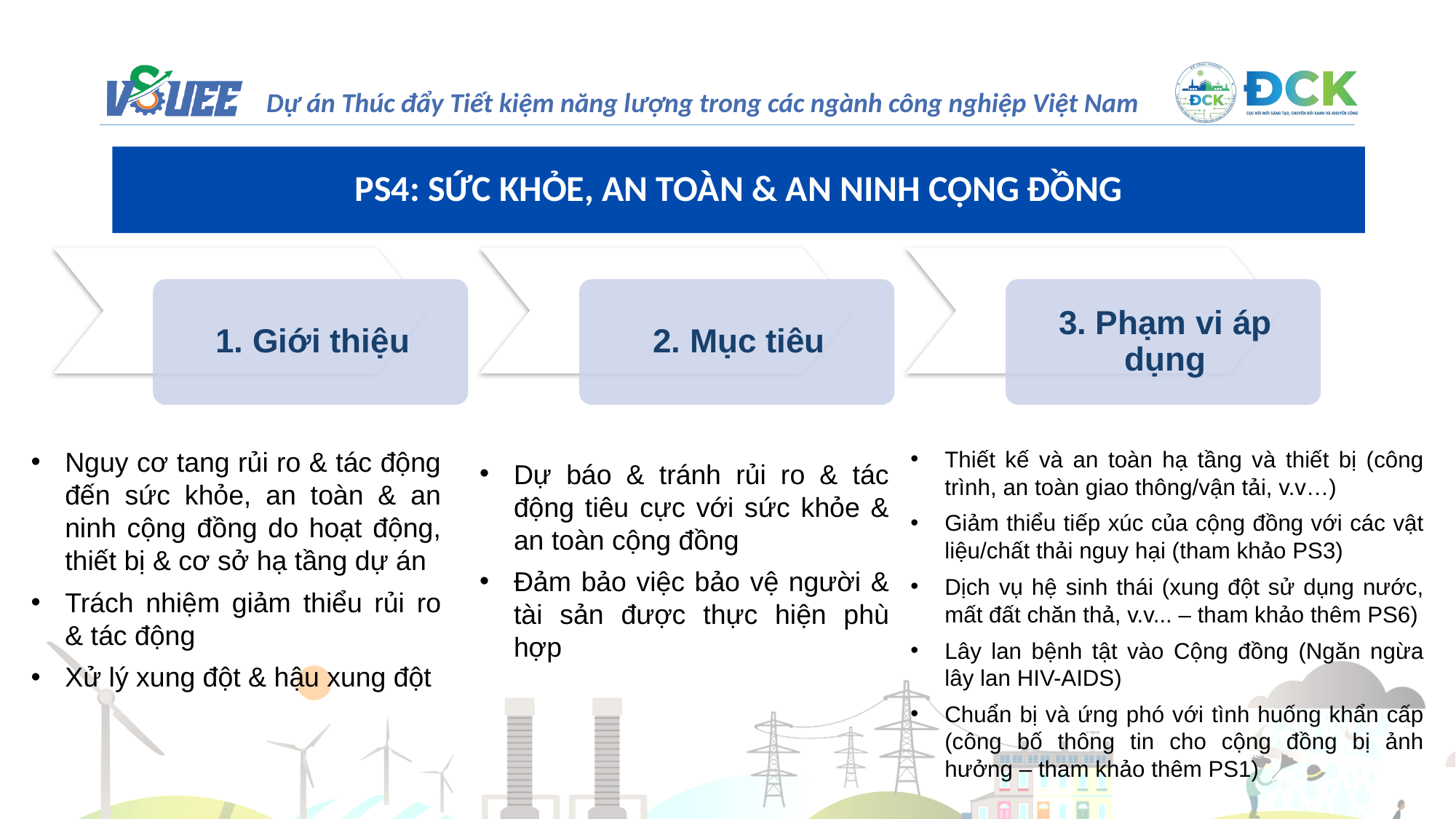

PS4: SỨC KHỎE, AN TOÀN & AN NINH CỘNG ĐỒNG
1. Giới thiệu
2. Mục tiêu
3. Phạm vi áp dụng
Nguy cơ tang rủi ro & tác động đến sức khỏe, an toàn & an ninh cộng đồng do hoạt động, thiết bị & cơ sở hạ tầng dự án
Trách nhiệm giảm thiểu rủi ro & tác động
Xử lý xung đột & hậu xung đột
Dự báo & tránh rủi ro & tác động tiêu cực với sức khỏe & an toàn cộng đồng
Đảm bảo việc bảo vệ người & tài sản được thực hiện phù hợp
Thiết kế và an toàn hạ tầng và thiết bị (công trình, an toàn giao thông/vận tải, v.v…)
Giảm thiểu tiếp xúc của cộng đồng với các vật liệu/chất thải nguy hại (tham khảo PS3)
Dịch vụ hệ sinh thái (xung đột sử dụng nước, mất đất chăn thả, v.v... – tham khảo thêm PS6)
Lây lan bệnh tật vào Cộng đồng (Ngăn ngừa lây lan HIV-AIDS)
Chuẩn bị và ứng phó với tình huống khẩn cấp (công bố thông tin cho cộng đồng bị ảnh hưởng – tham khảo thêm PS1)